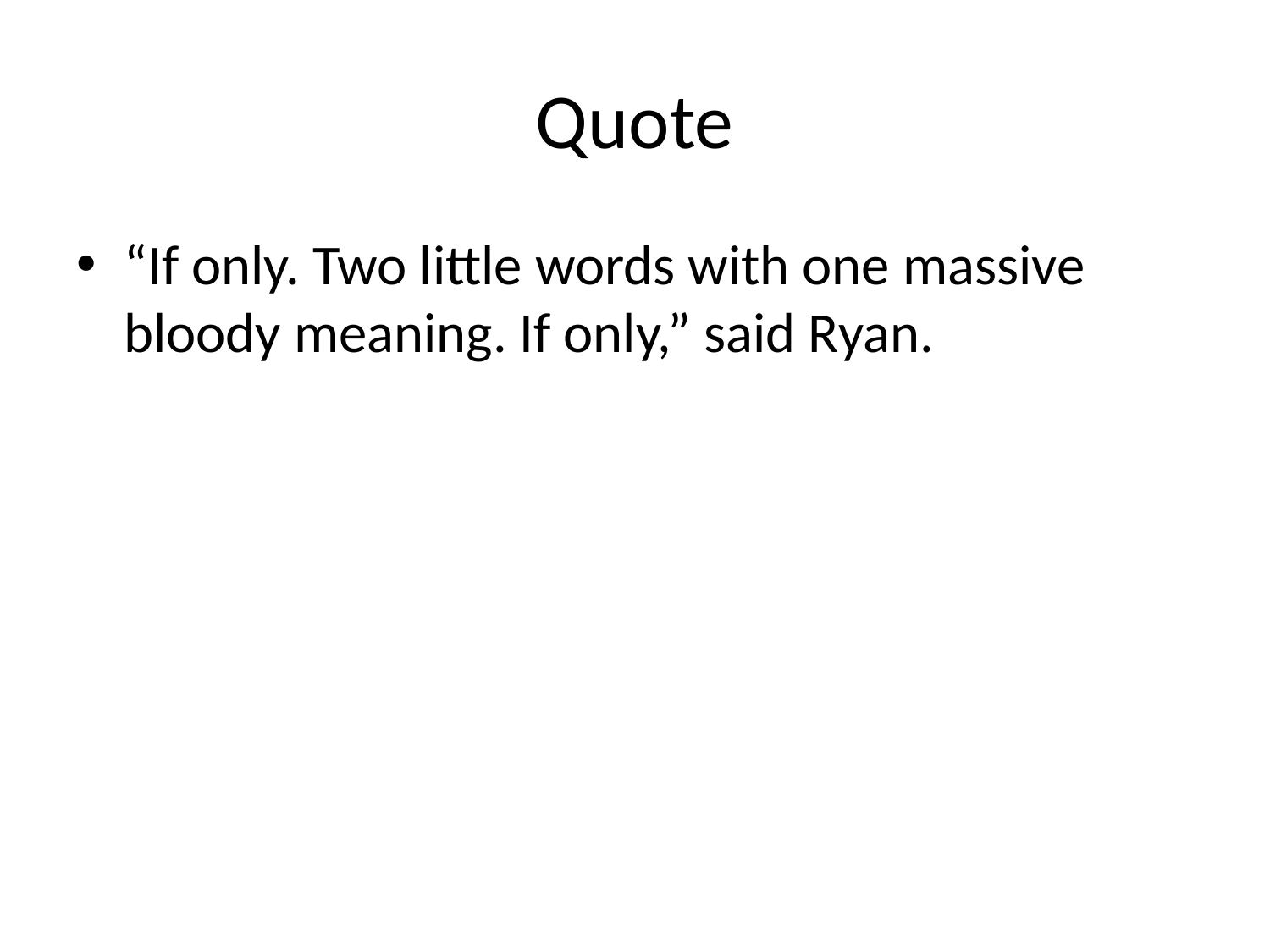

# Quote
“If only. Two little words with one massive bloody meaning. If only,” said Ryan.